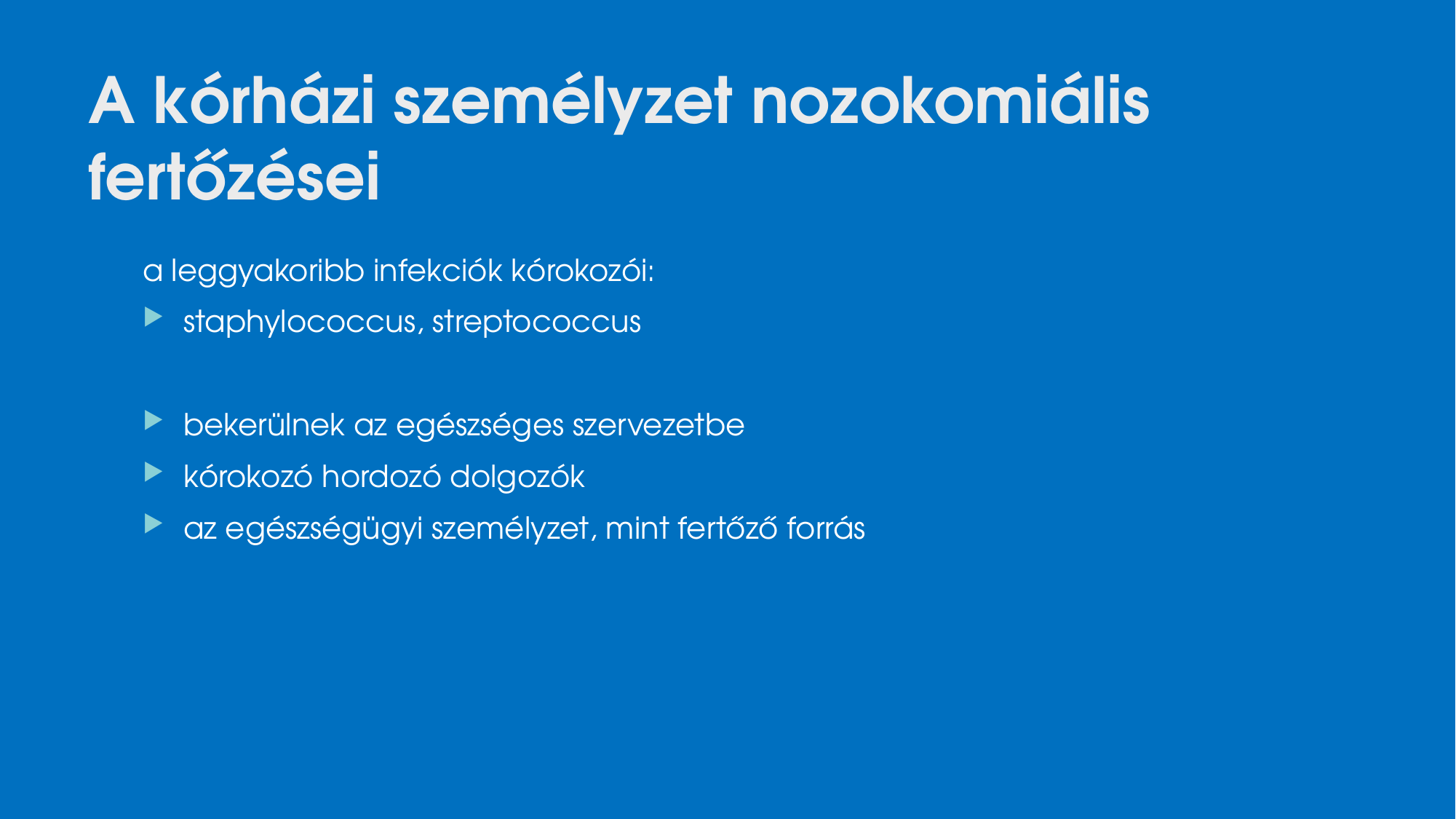

# A kórházi személyzet nozokomiális fertőzései
a leggyakoribb infekciók kórokozói:
staphylococcus, streptococcus

bekerülnek az egészséges szervezetbe
kórokozó hordozó dolgozók
az egészségügyi személyzet, mint fertőző forrás